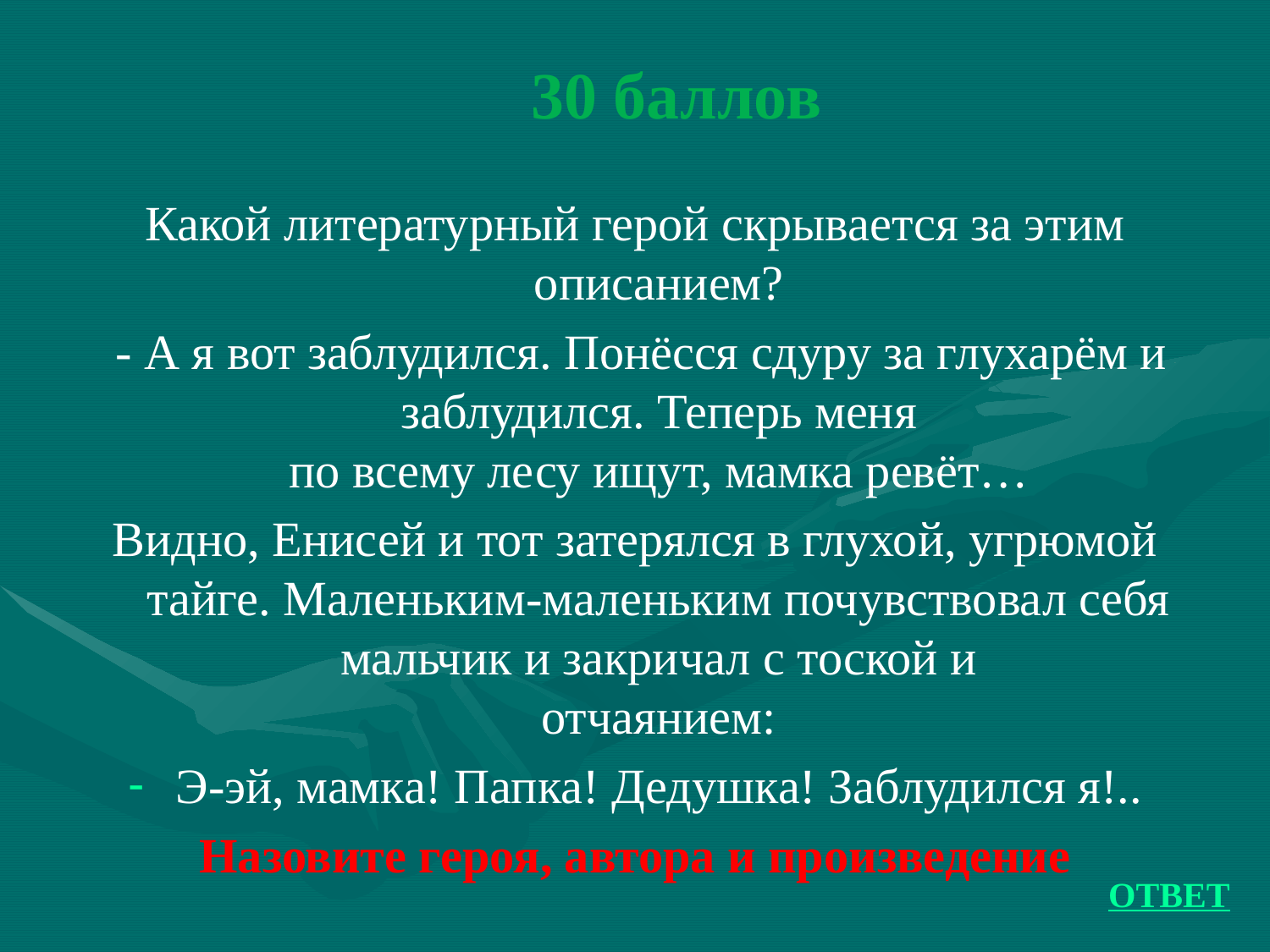

# 30 баллов
Какой литературный герой скрывается за этим описанием?
 - А я вот заблудился. Понёсся сдуру за глухарём и заблудился. Теперь меня
по всему лесу ищут, мамка ревёт…
Видно, Енисей и тот затерялся в глухой, угрюмой
тайге. Маленьким-маленьким почувствовал себя мальчик и закричал с тоской и
отчаянием:
Э-эй, мамка! Папка! Дедушка! Заблудился я!..
Назовите героя, автора и произведение
ОТВЕТ